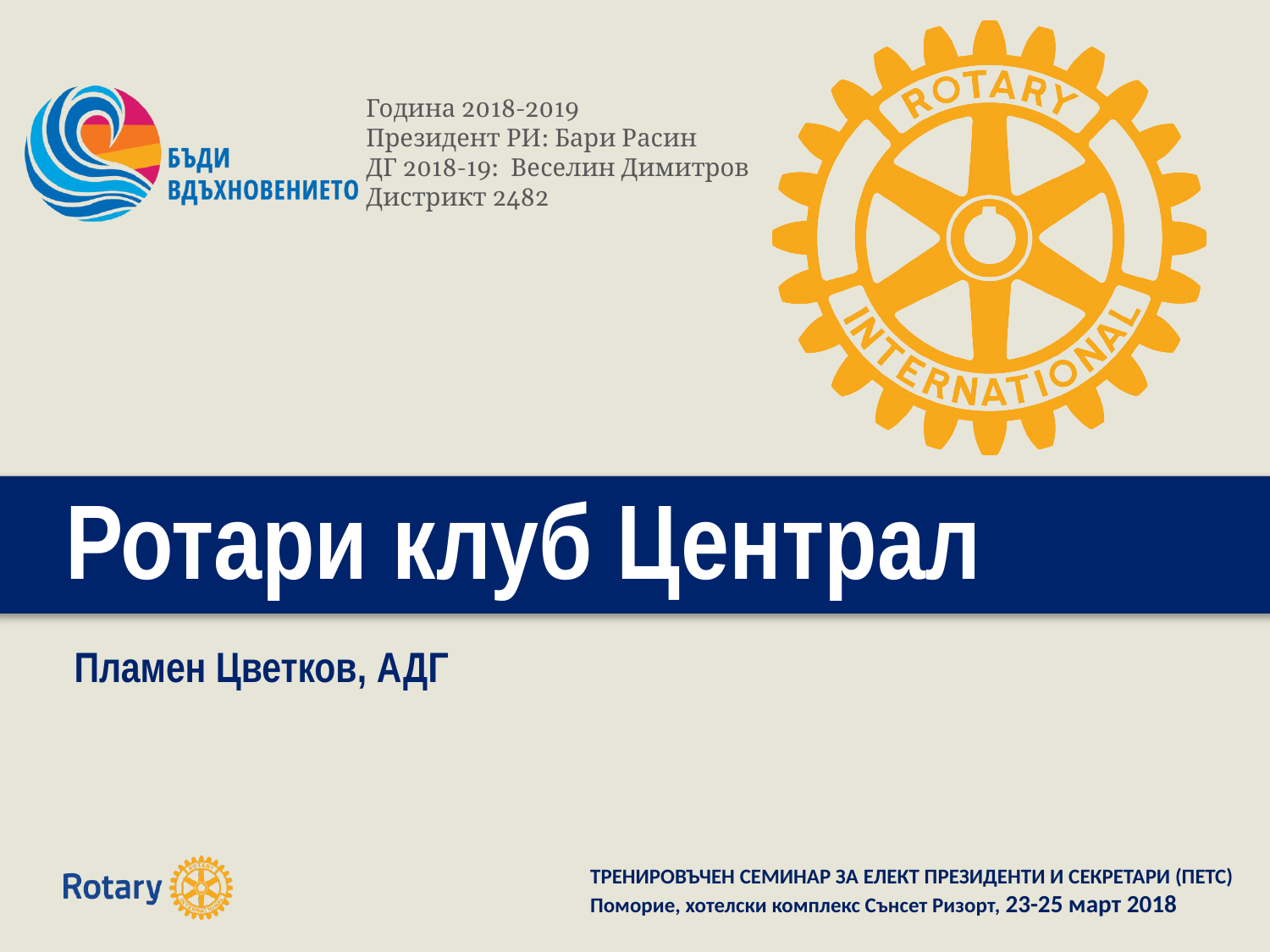

# Ротари клуб Централ
Пламен Цветков, АДГ